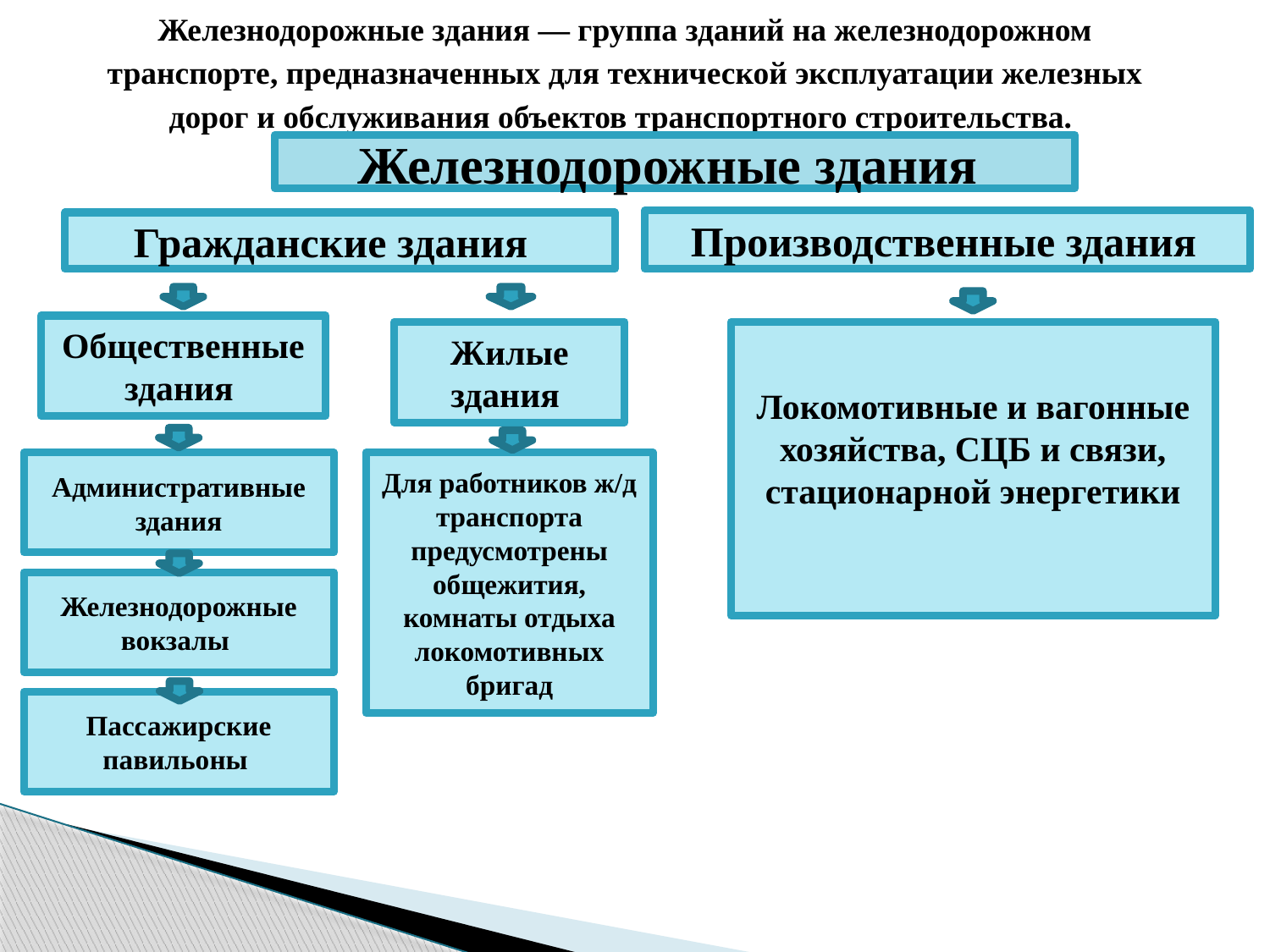

Железнодорожные здания — группа зданий на железнодорожном транспорте, предназначенных для технической эксплуатации железных дорог и обслуживания объектов транспортного строительства.
Железнодорожные здания
Производственные здания
Гражданские здания

Общественные здания
Жилые здания
Локомотивные и вагонные хозяйства, СЦБ и связи, стационарной энергетики

Административные здания
Для работников ж/д транспорта предусмотрены общежития, комнаты отдыха локомотивных бригад

Железнодорожные вокзалы

Пассажирские павильоны